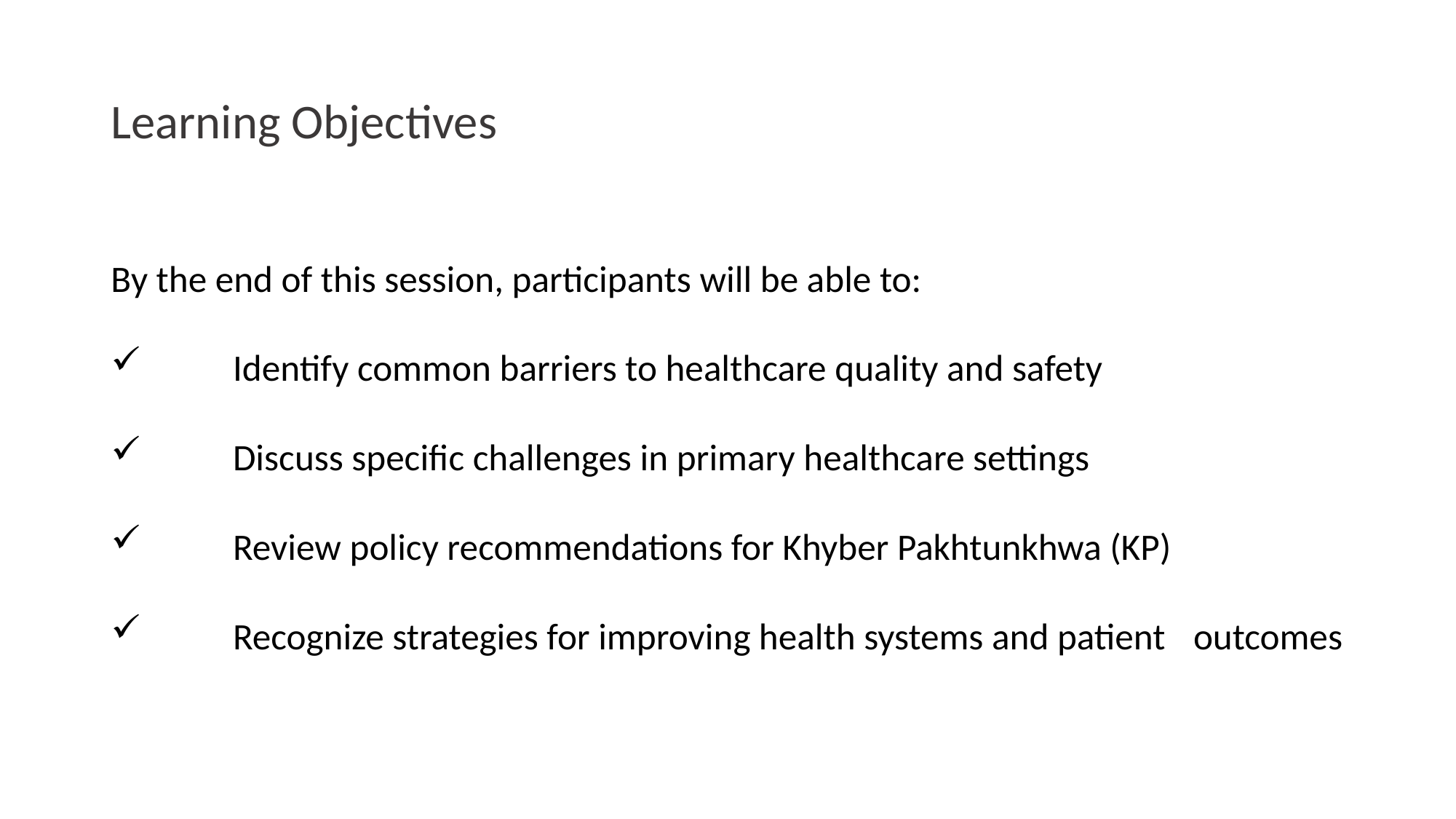

# Learning Objectives
By the end of this session, participants will be able to:
	Identify common barriers to healthcare quality and safety
	Discuss specific challenges in primary healthcare settings
	Review policy recommendations for Khyber Pakhtunkhwa (KP)
	Recognize strategies for improving health systems and patient 	outcomes